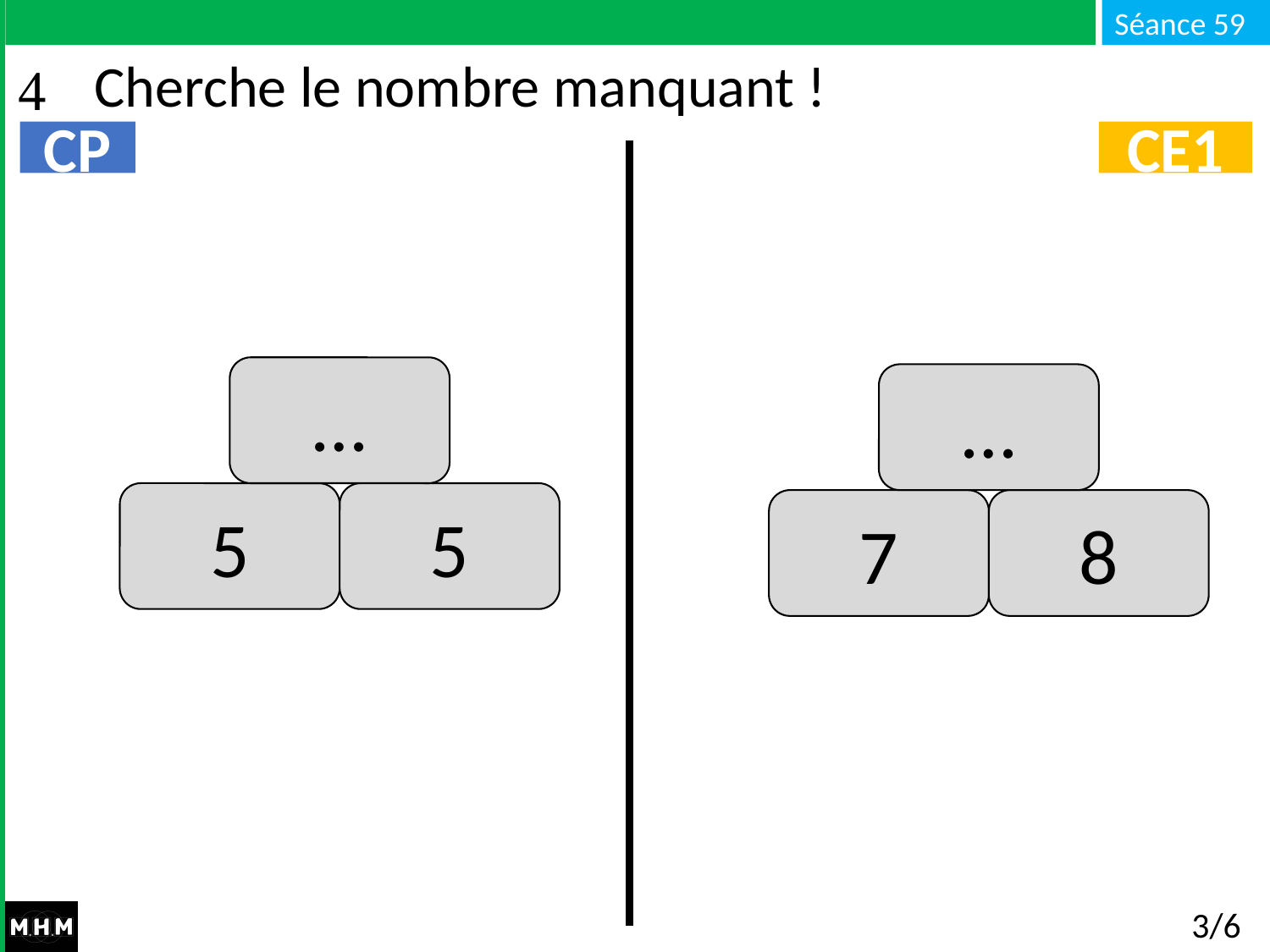

# Cherche le nombre manquant !
CP
CE1
…
…
5
5
8
7
3/6